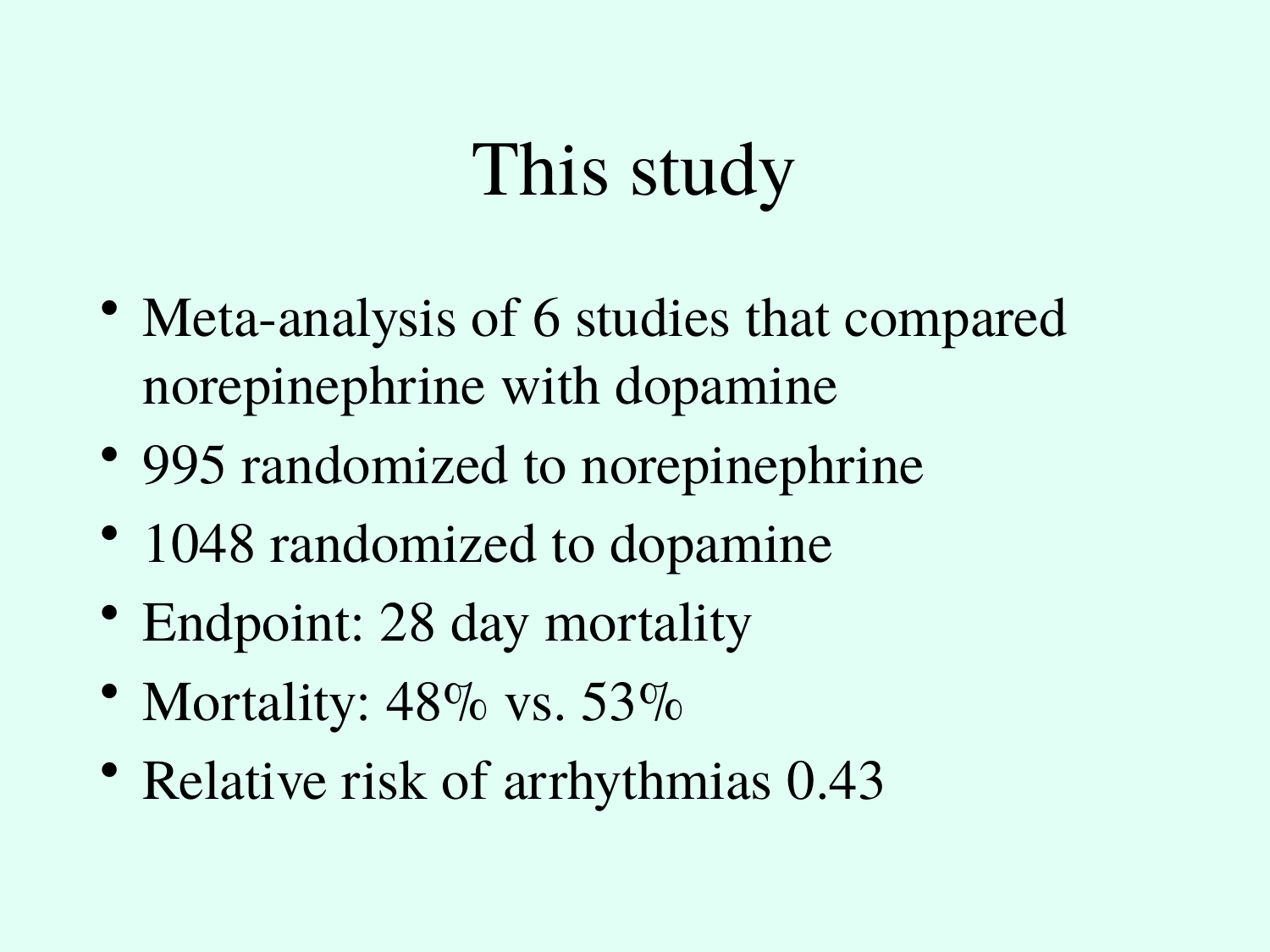

# This study
Meta-analysis of 6 studies that compared norepinephrine with dopamine
995 randomized to norepinephrine
1048 randomized to dopamine
Endpoint: 28 day mortality
Mortality: 48% vs. 53%
Relative risk of arrhythmias 0.43